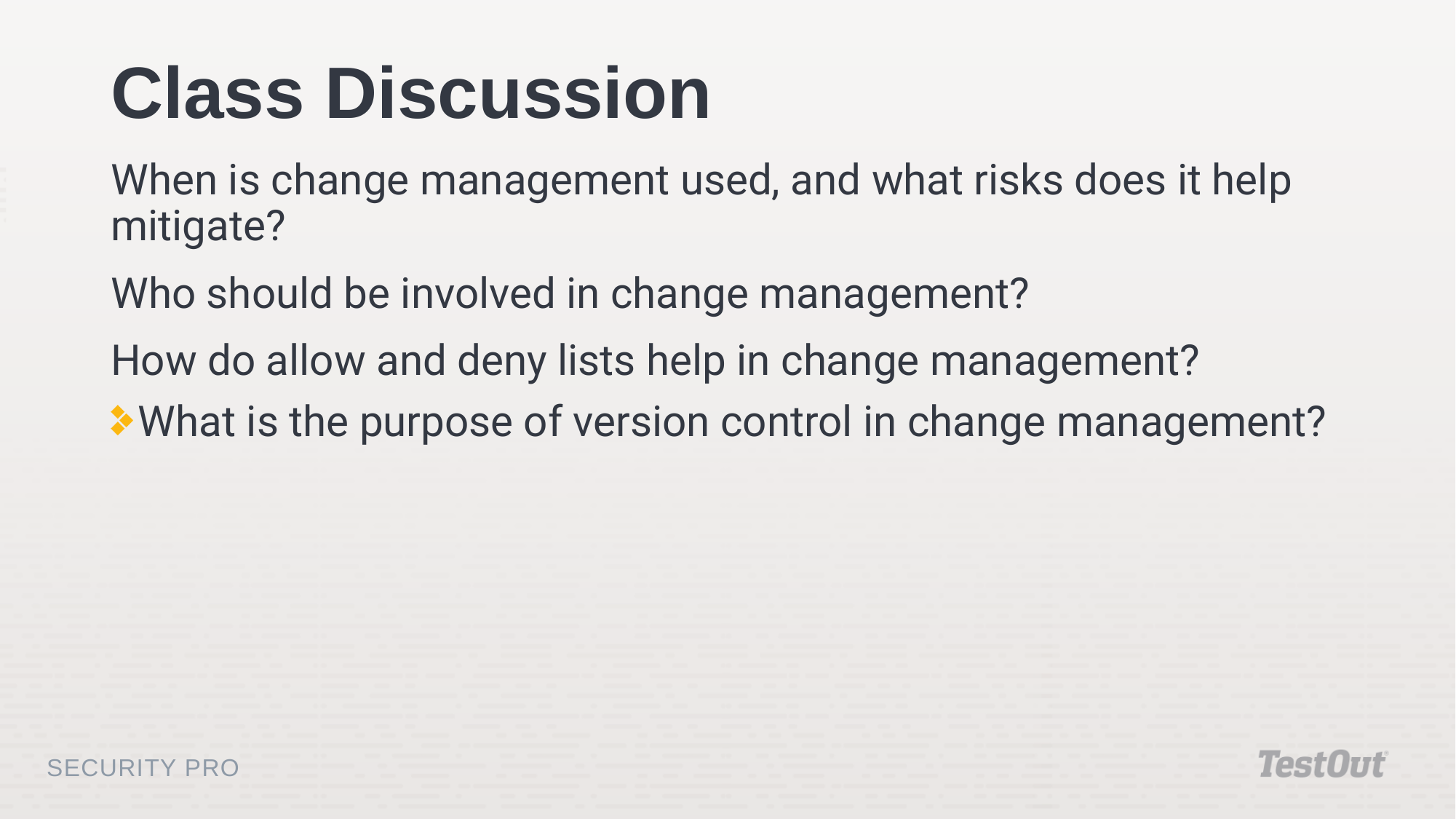

# Class Discussion
When is change management used, and what risks does it help mitigate?
Who should be involved in change management?
How do allow and deny lists help in change management?
What is the purpose of version control in change management?
Security Pro